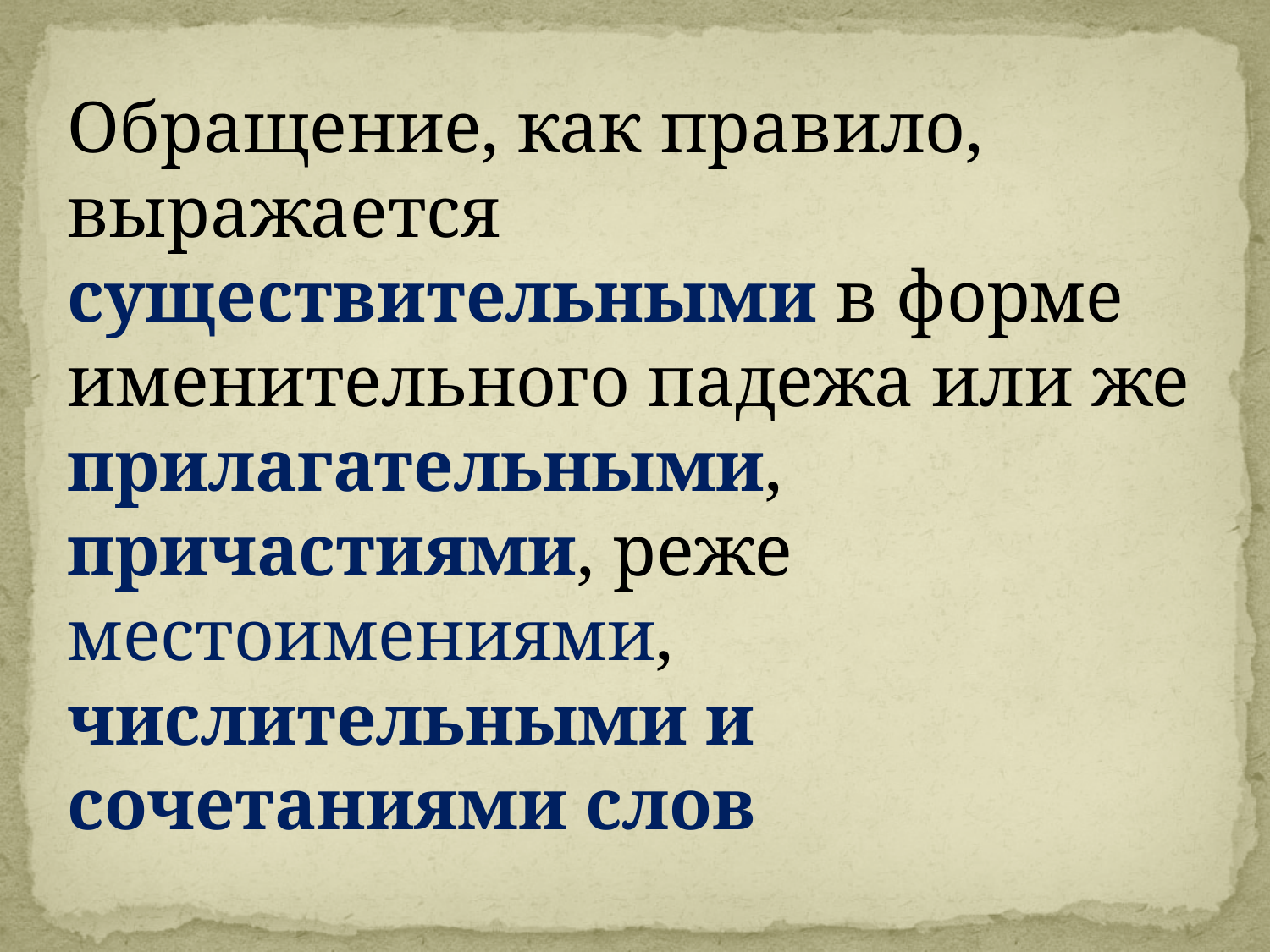

Обращение, как правило, выражается существительными в форме именительного падежа или же прилагательными, причастиями, реже местоимениями, числительными и сочетаниями слов